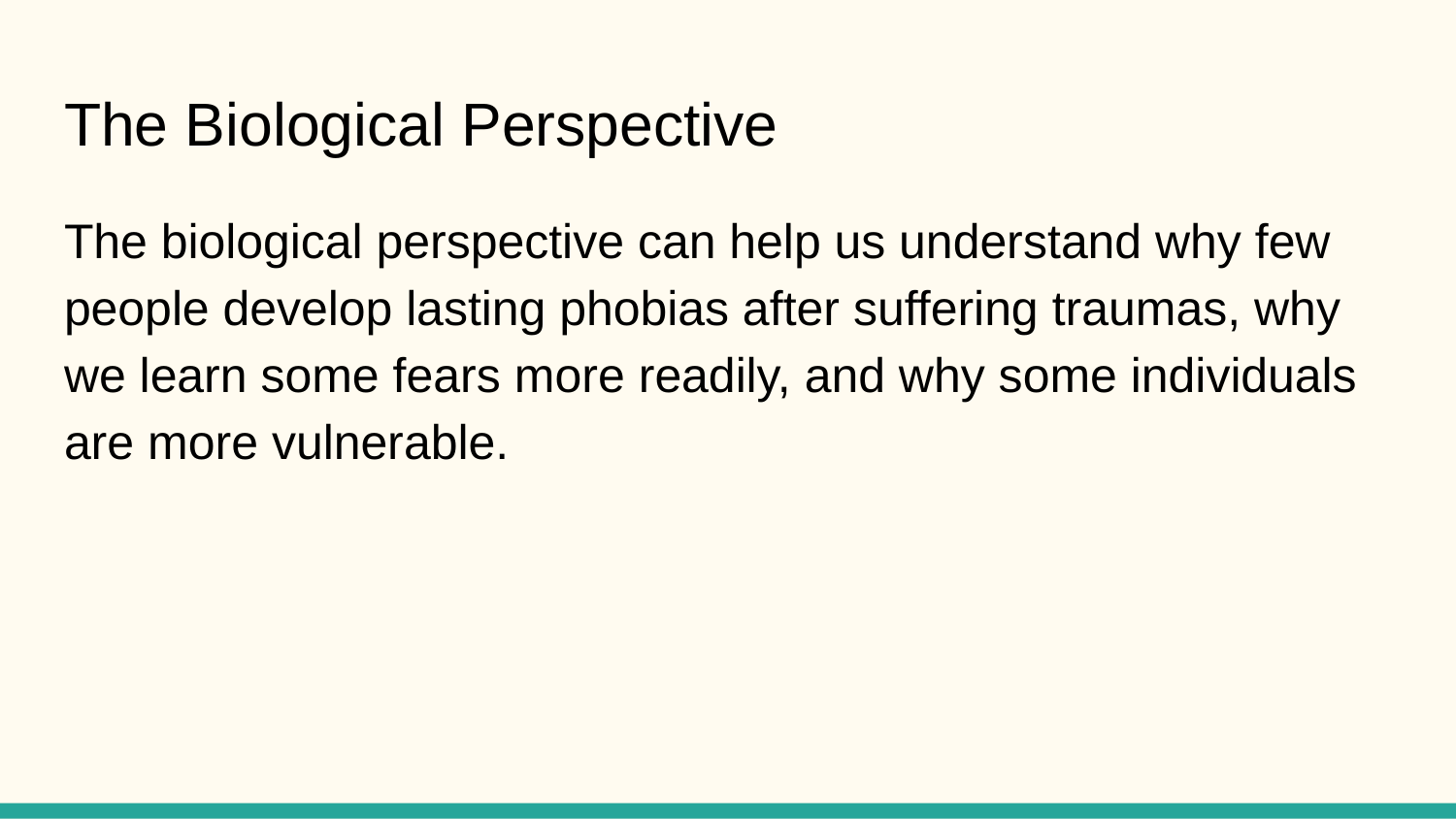

# The Biological Perspective
The biological perspective can help us understand why few people develop lasting phobias after suffering traumas, why we learn some fears more readily, and why some individuals are more vulnerable.